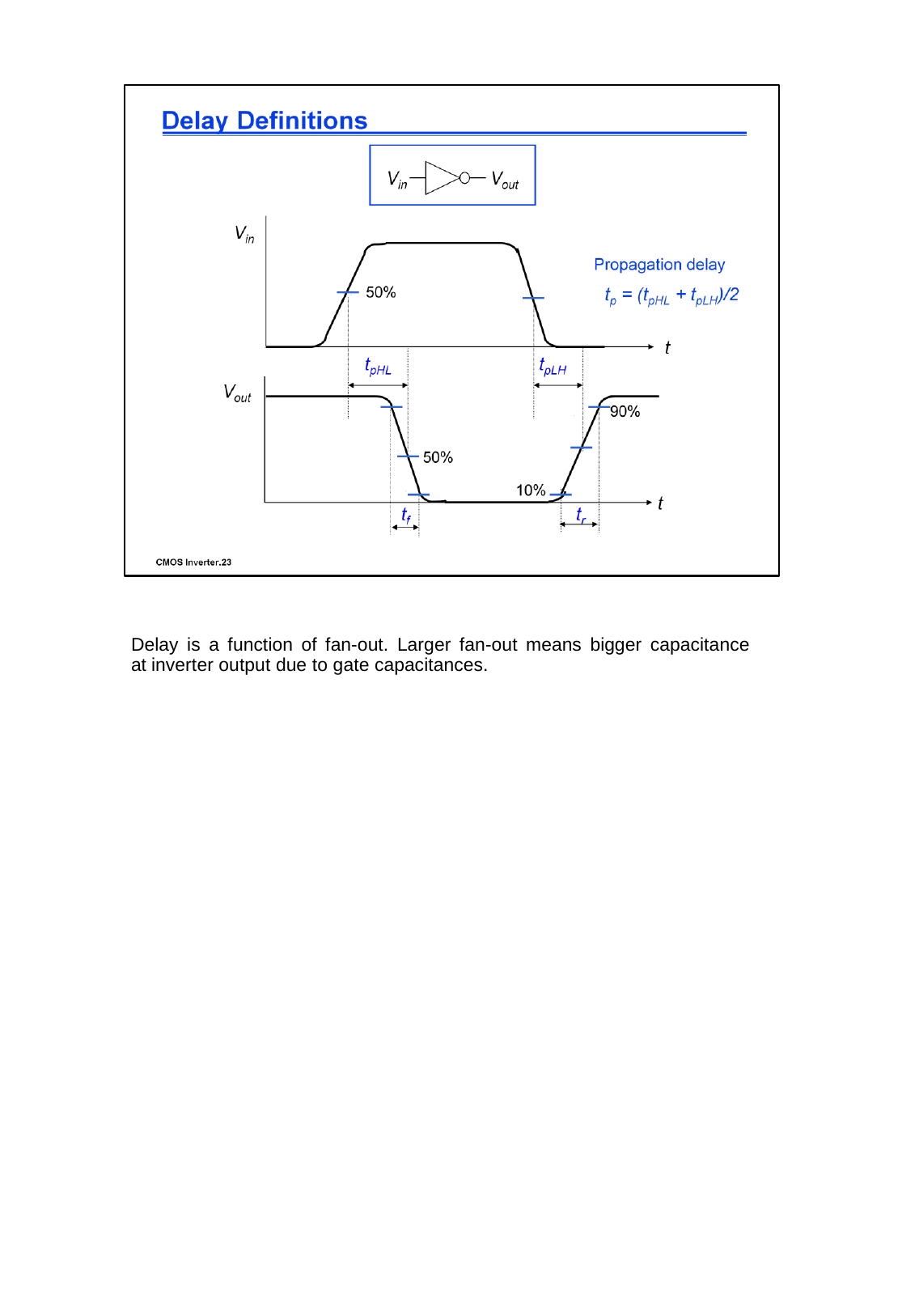

Delay is a function of fan-out. Larger fan-out means bigger capacitance at inverter output due to gate capacitances.